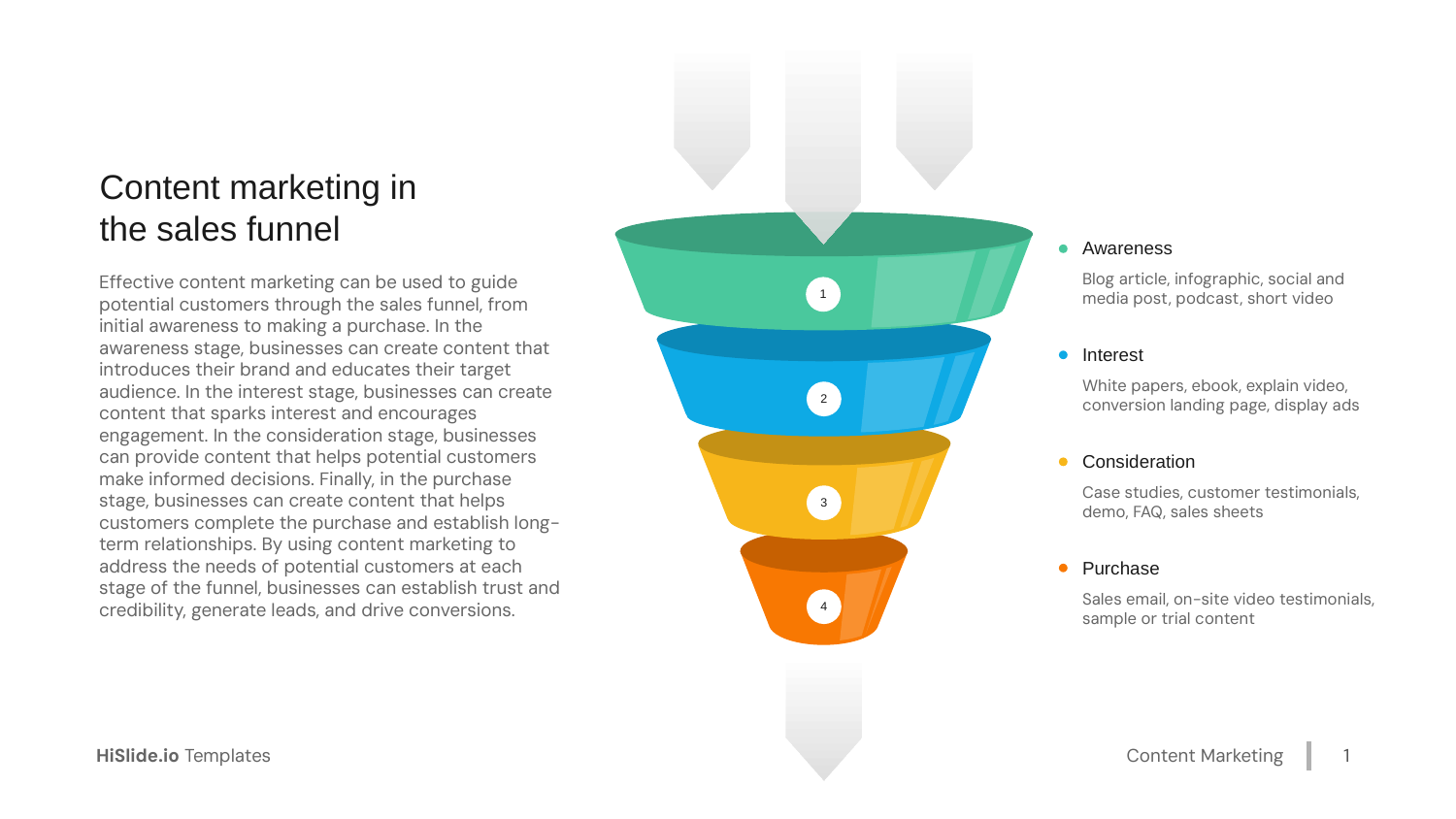

Content marketing in the sales funnel
Effective content marketing can be used to guide potential customers through the sales funnel, from initial awareness to making a purchase. In the awareness stage, businesses can create content that introduces their brand and educates their target audience. In the interest stage, businesses can create content that sparks interest and encourages engagement. In the consideration stage, businesses can provide content that helps potential customers make informed decisions. Finally, in the purchase stage, businesses can create content that helps customers complete the purchase and establish long-term relationships. By using content marketing to address the needs of potential customers at each stage of the funnel, businesses can establish trust and credibility, generate leads, and drive conversions.

Awareness
Blog article, infographic, social and media post, podcast, short video

1
Interest
White papers, ebook, explain video, conversion landing page, display ads

2
Consideration
Case studies, customer testimonials, demo, FAQ, sales sheets

3
Purchase
Sales email, on-site video testimonials, sample or trial content

4

1